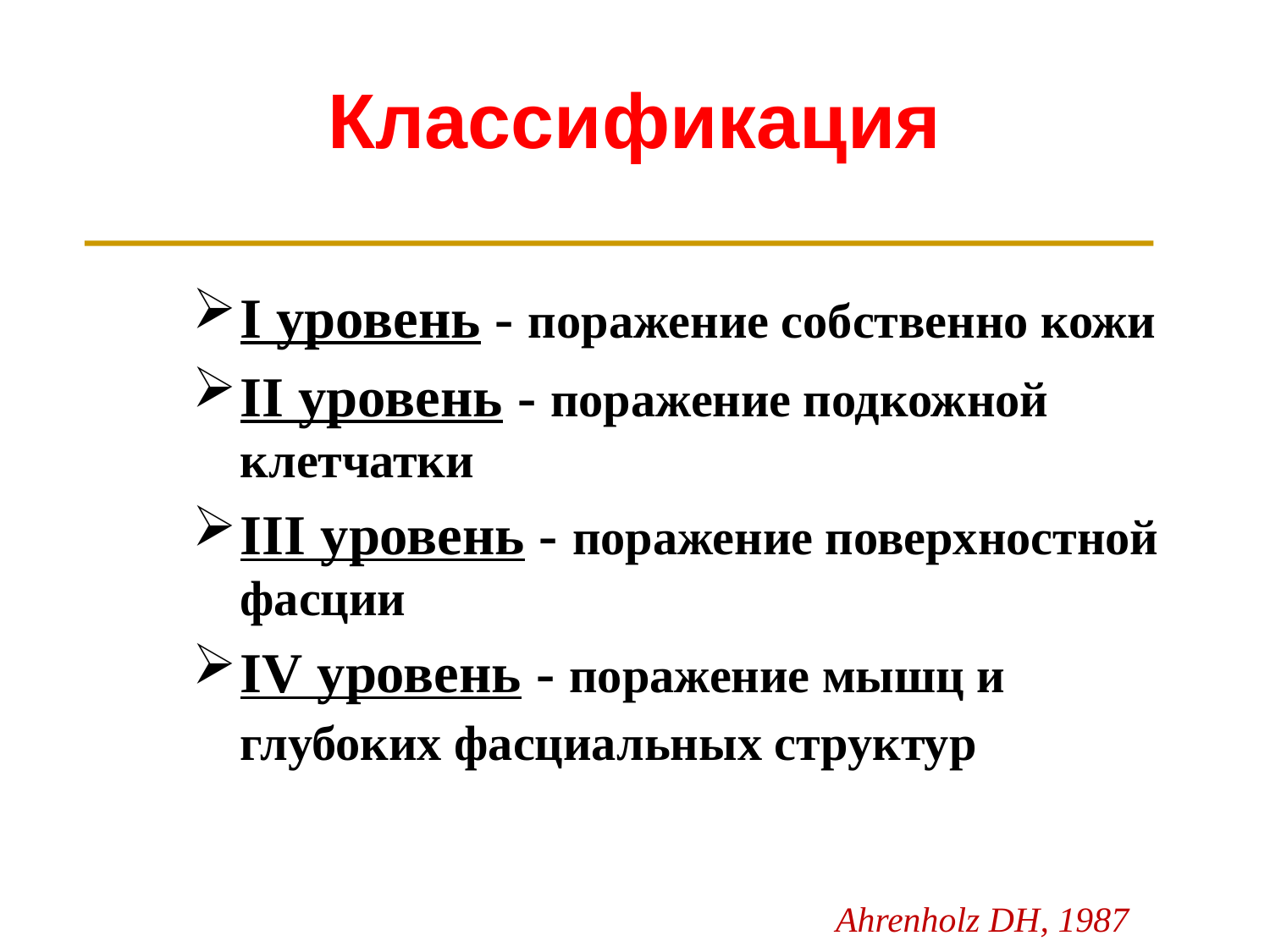

# Классификация

I уровень - поражение собственно кожи
II уровень - поражение подкожной клетчатки
III уровень - поражение поверхностной фасции
IV уровень - поражение мышц и глубоких фасциальных структур
Ahrenholz DH, 1987